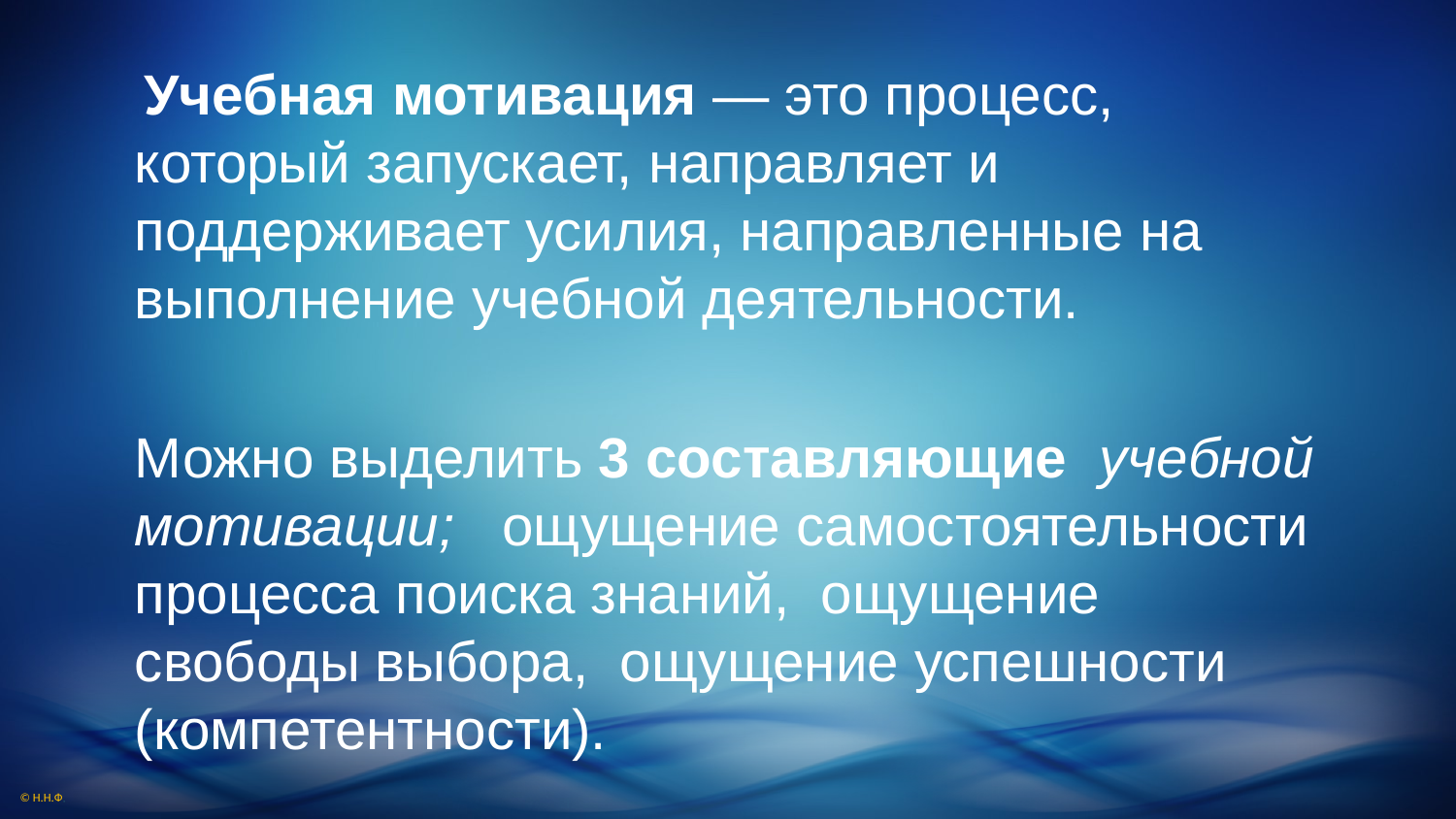

Учебная мотивация — это процесс, который запускает, направляет и поддерживает усилия, направленные на выполнение учебной деятельности.

Можно выделить 3 составляющие  учебной мотивации;   ощущение самостоятельности процесса поиска знаний,  ощущение свободы выбора,  ощущение успешности (компетентности).

#